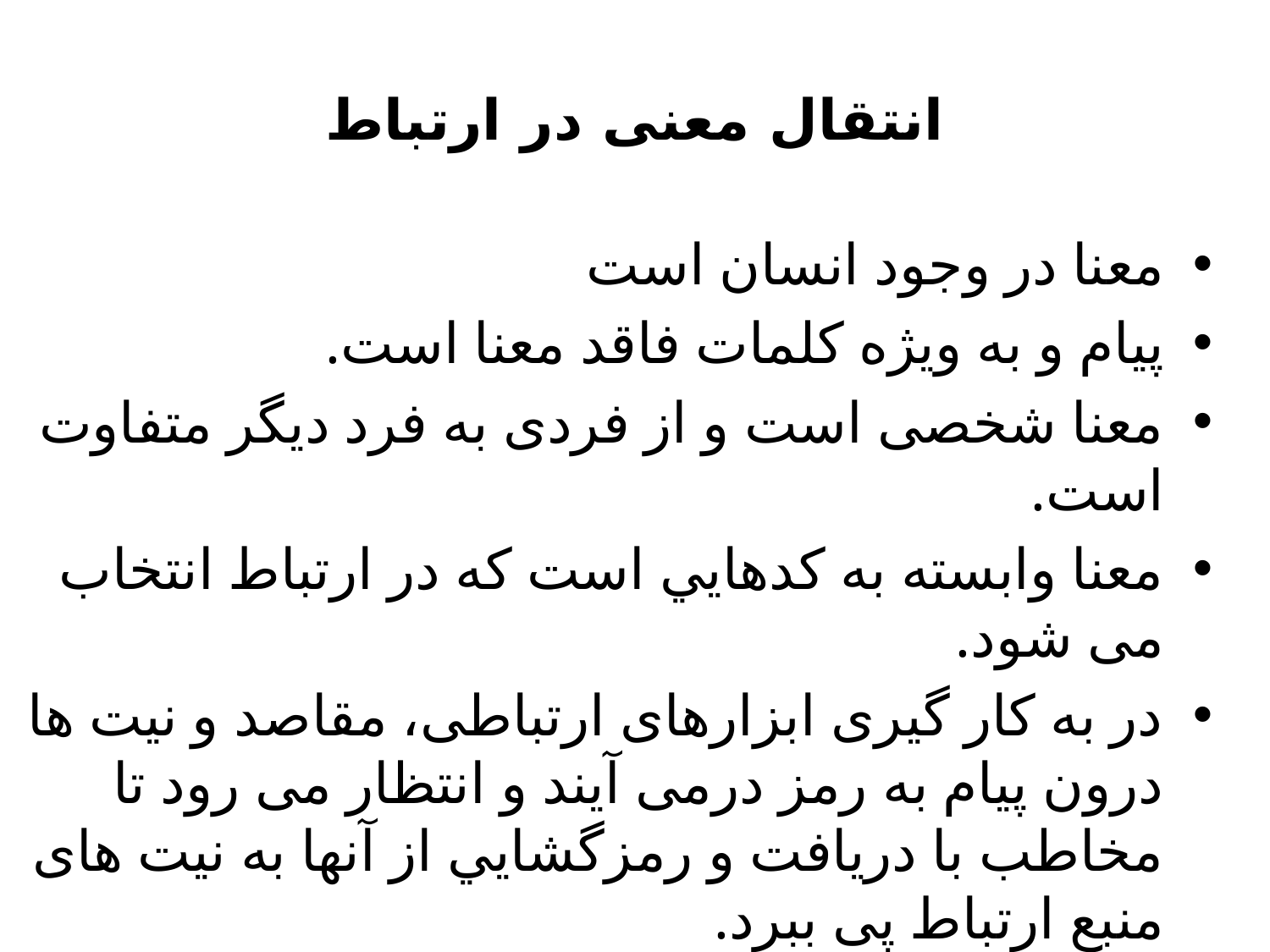

# انتقال معنی در ارتباط
معنا در وجود انسان است
پيام و به ويژه کلمات فاقد معنا است.
معنا شخصی است و از فردی به فرد ديگر متفاوت است.
معنا وابسته به کدهايي است که در ارتباط انتخاب می شود.
در به کار گيری ابزارهای ارتباطی، مقاصد و نيت ها درون پيام به رمز درمی آيند و انتظار می رود تا مخاطب با دريافت و رمزگشايي از آنها به نيت های منبع ارتباط پی ببرد.